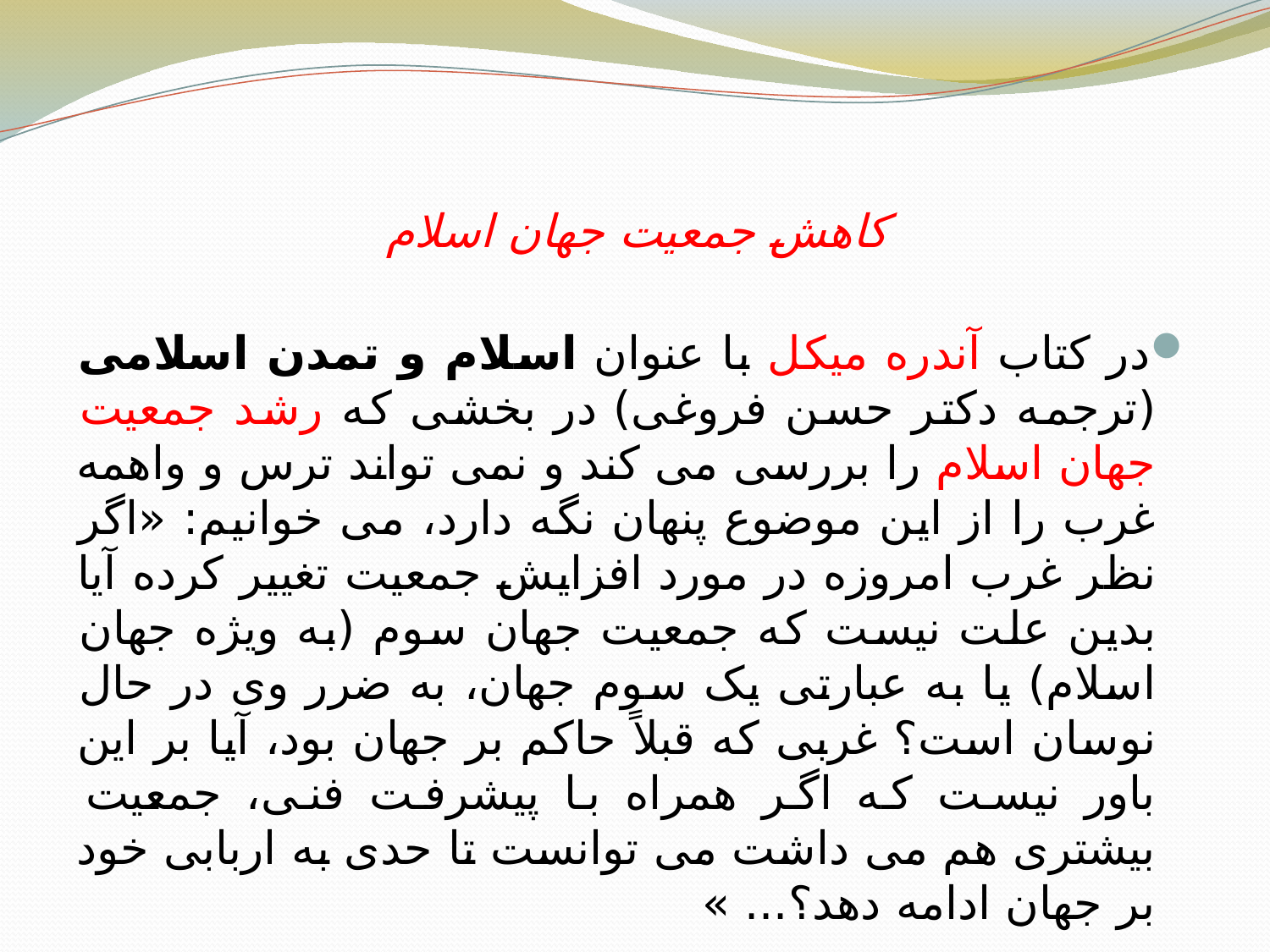

# کاهش جمعیت جهان اسلام
در کتاب آندره میکل با عنوان اسلام و تمدن اسلامی (ترجمه دکتر حسن فروغی) در بخشی که رشد جمعیت جهان اسلام را بررسی می کند و نمی تواند ترس و واهمه غرب را از این موضوع پنهان نگه دارد، می خوانیم: «اگر نظر غرب امروزه در مورد افزایش جمعیت تغییر کرده آیا بدین علت نیست که جمعیت جهان سوم (به ویژه جهان اسلام) یا به عبارتی یک سوم جهان، به ضرر وی در حال نوسان است؟ غربی که قبلاً حاکم بر جهان بود، آیا بر این باور نیست که اگر همراه با پیشرفت فنی، جمعیت بیشتری هم می داشت می توانست تا حدی به اربابی خود بر جهان ادامه دهد؟... »